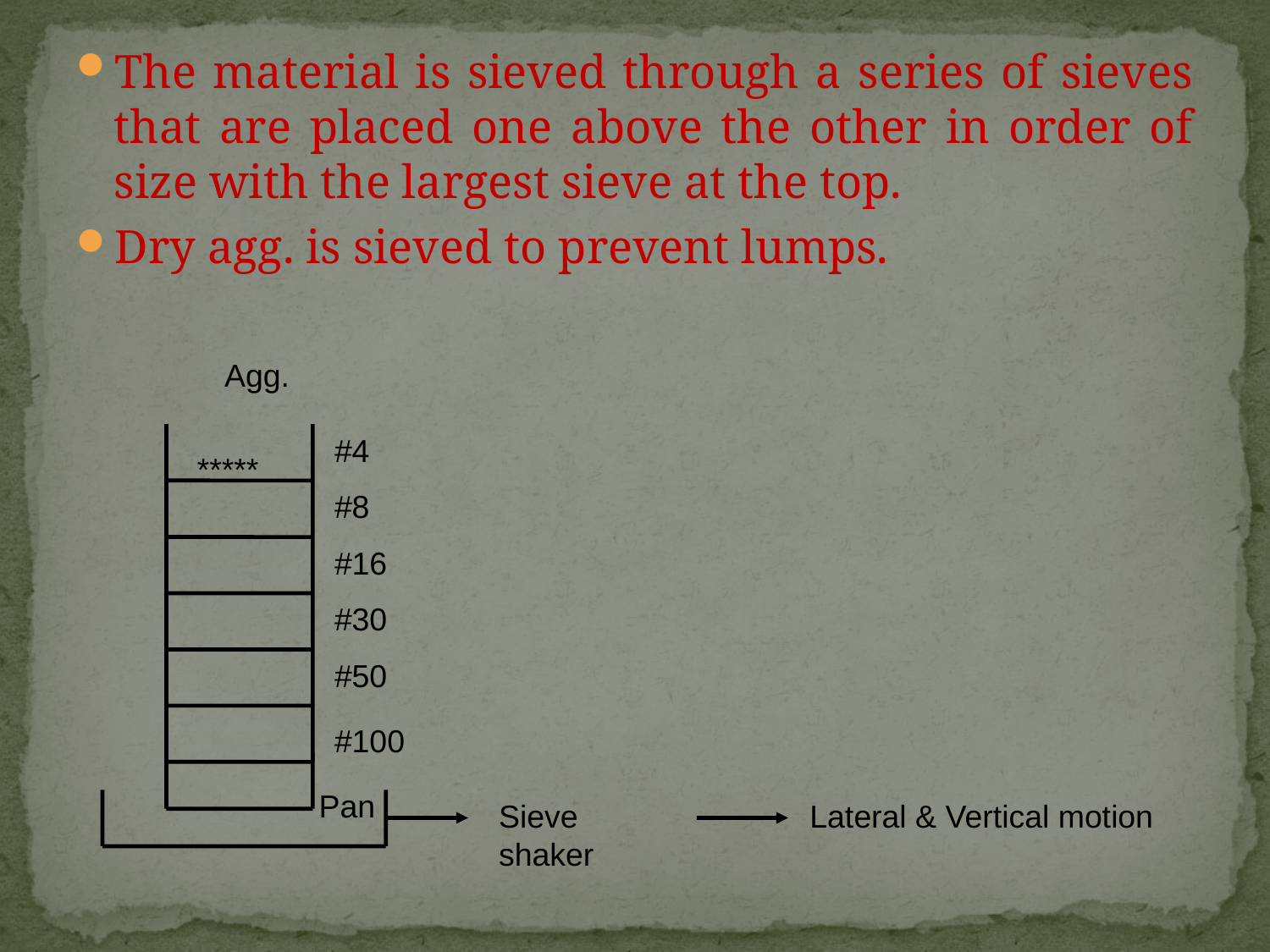

The material is sieved through a series of sieves that are placed one above the other in order of size with the largest sieve at the top.
Dry agg. is sieved to prevent lumps.

Agg.

#4
*****
#8
#16
#30
#50
#100
Pan

Sieve shaker
Lateral & Vertical motion